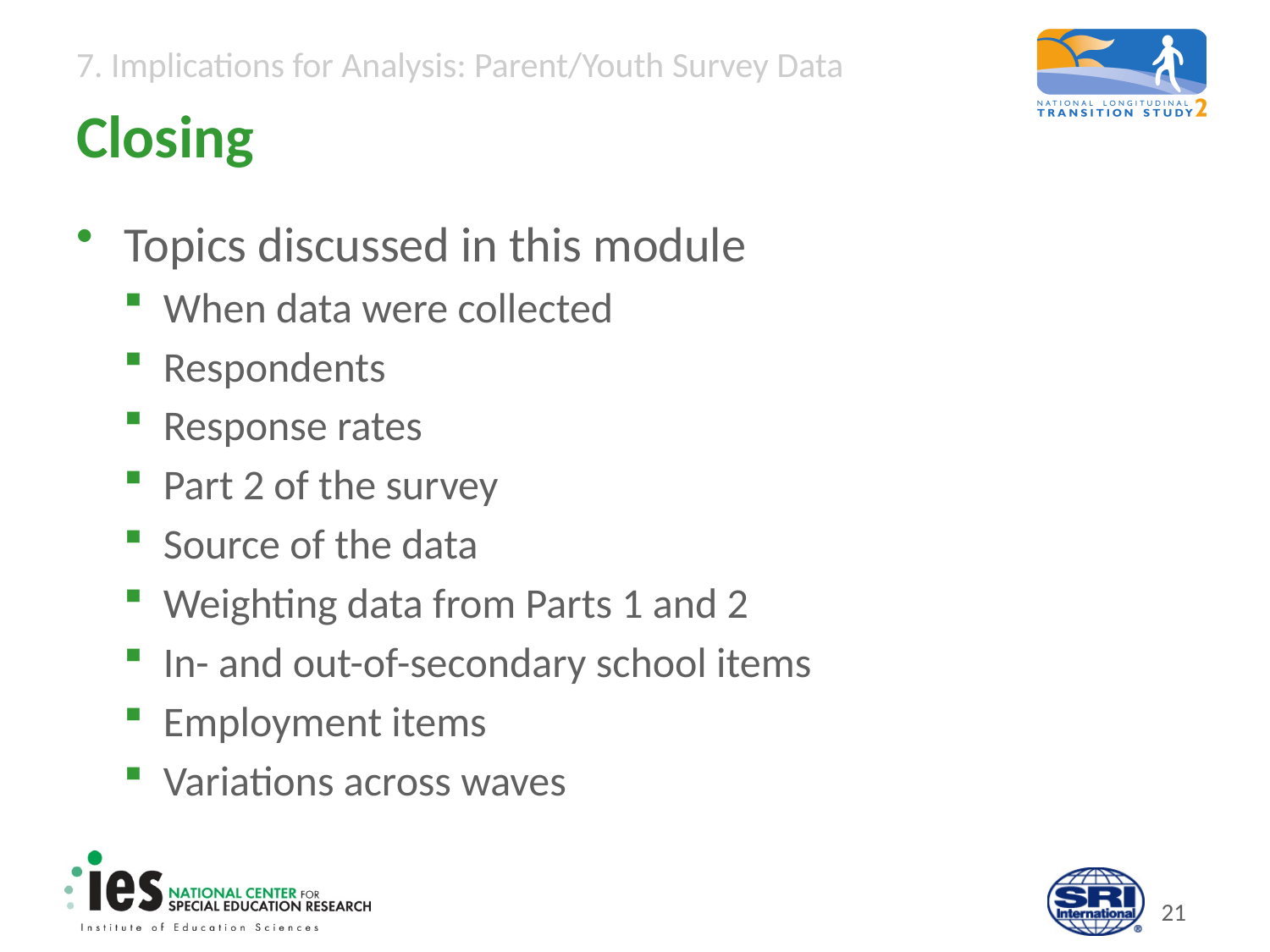

# Closing
Topics discussed in this module
When data were collected
Respondents
Response rates
Part 2 of the survey
Source of the data
Weighting data from Parts 1 and 2
In- and out-of-secondary school items
Employment items
Variations across waves
21